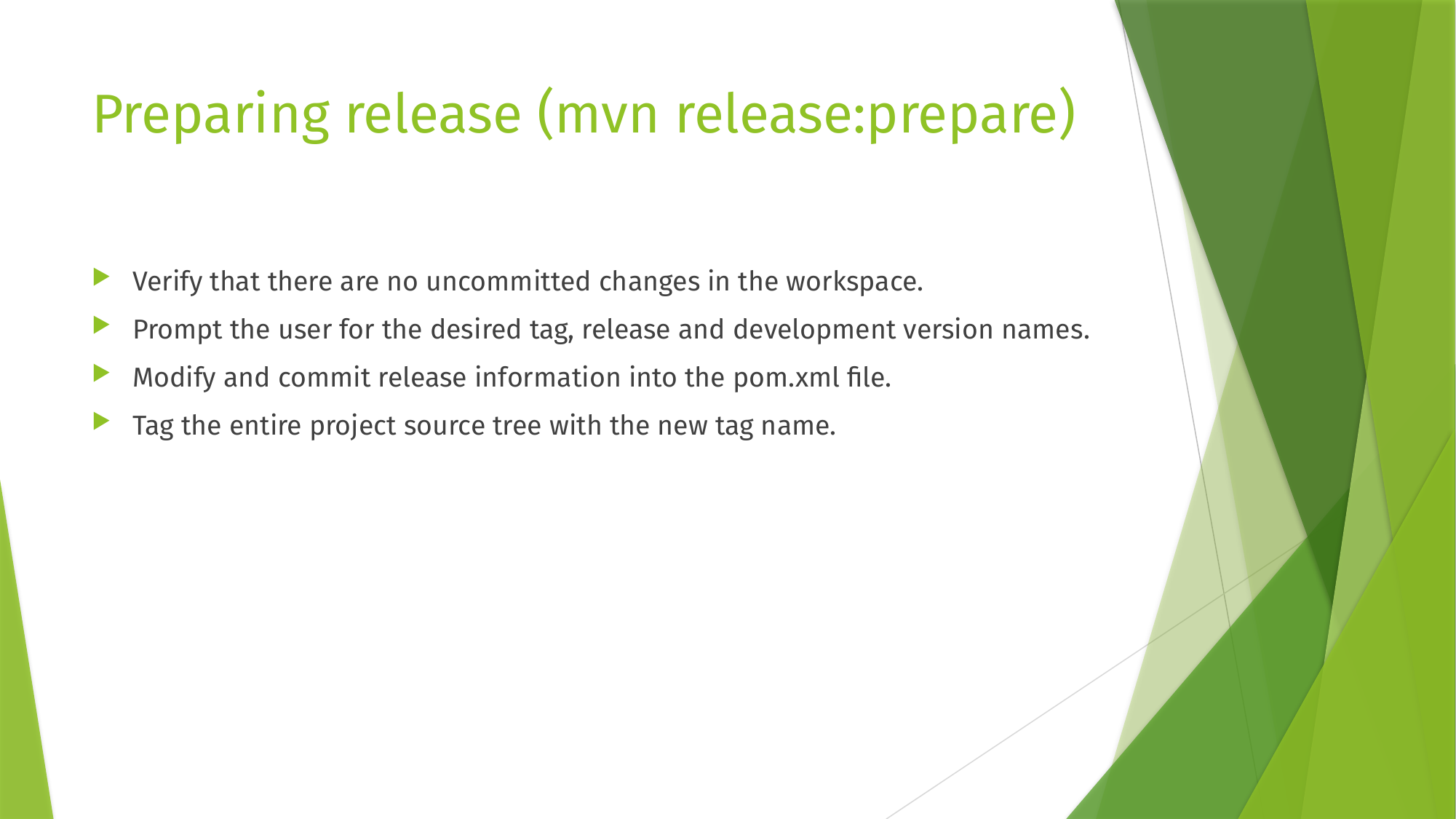

# Preparing release (mvn release:prepare)
Verify that there are no uncommitted changes in the workspace.
Prompt the user for the desired tag, release and development version names.
Modify and commit release information into the pom.xml file.
Tag the entire project source tree with the new tag name.